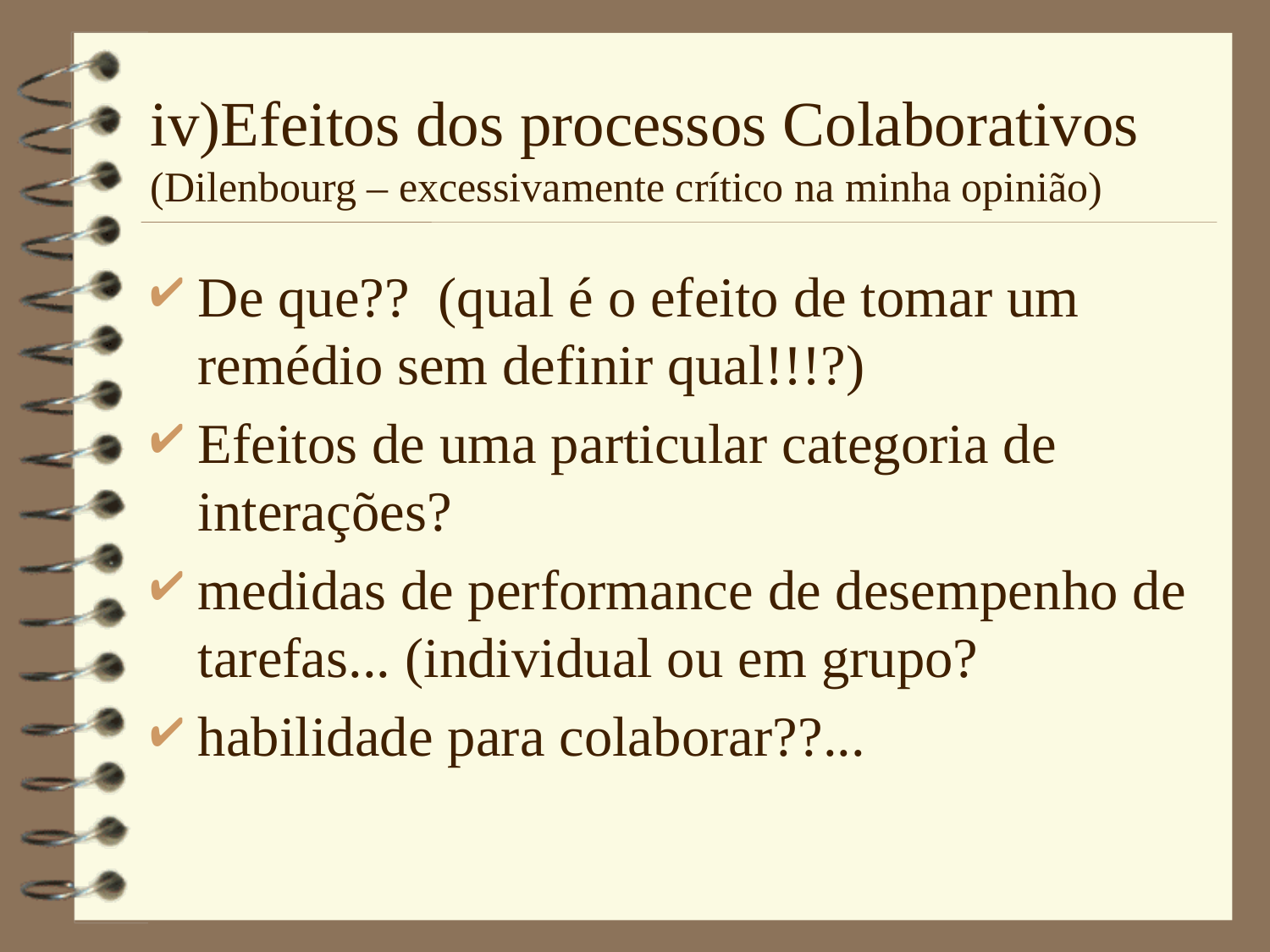

# iv)Efeitos dos processos Colaborativos (Dilenbourg – excessivamente crítico na minha opinião)
De que??  (qual é o efeito de tomar um remédio sem definir qual!!!?)
Efeitos de uma particular categoria de interações?
medidas de performance de desempenho de tarefas... (individual ou em grupo?
habilidade para colaborar??...